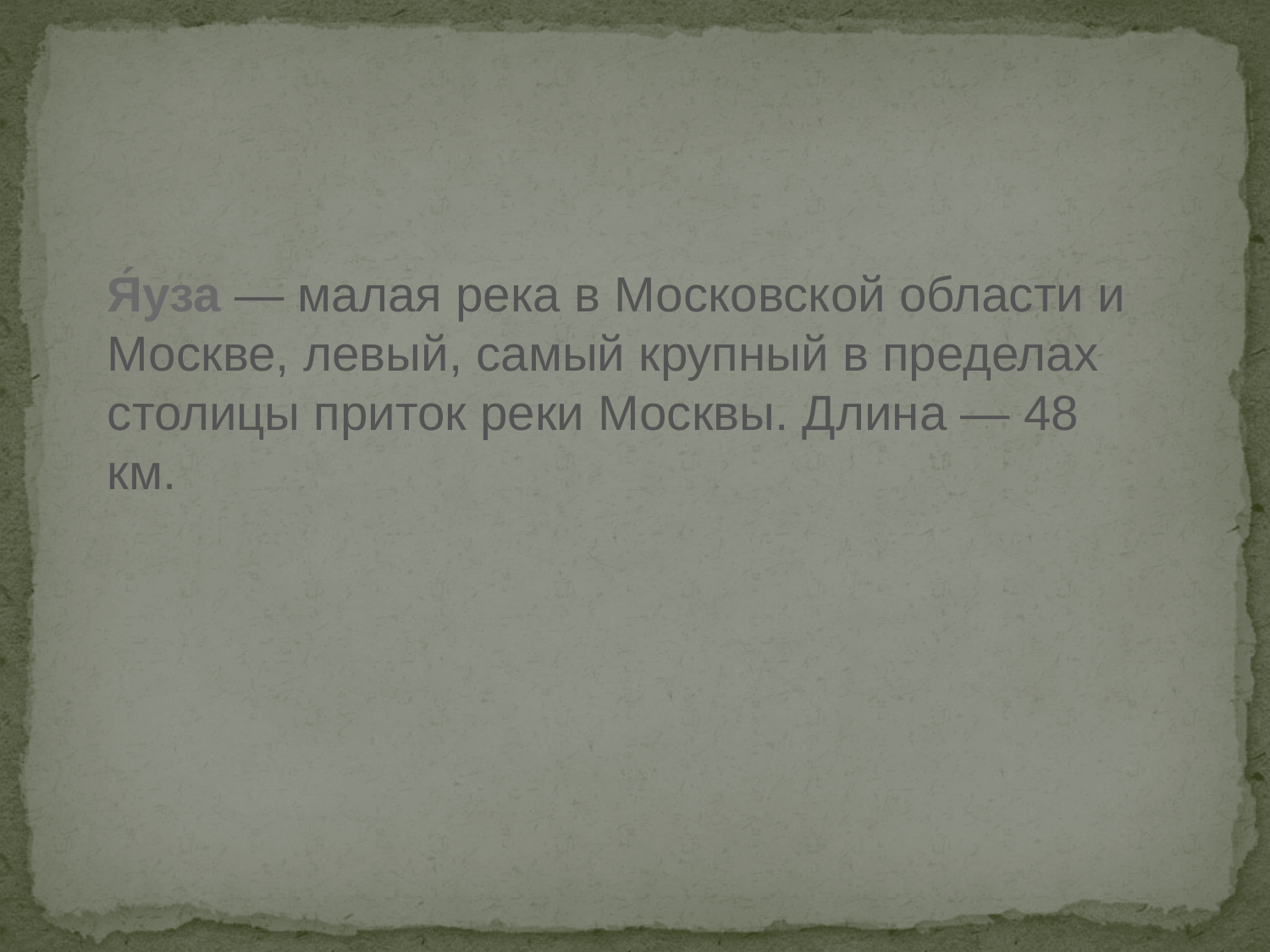

Я́уза — малая река в Московской области и Москве, левый, самый крупный в пределах столицы приток реки Москвы. Длина — 48 км.